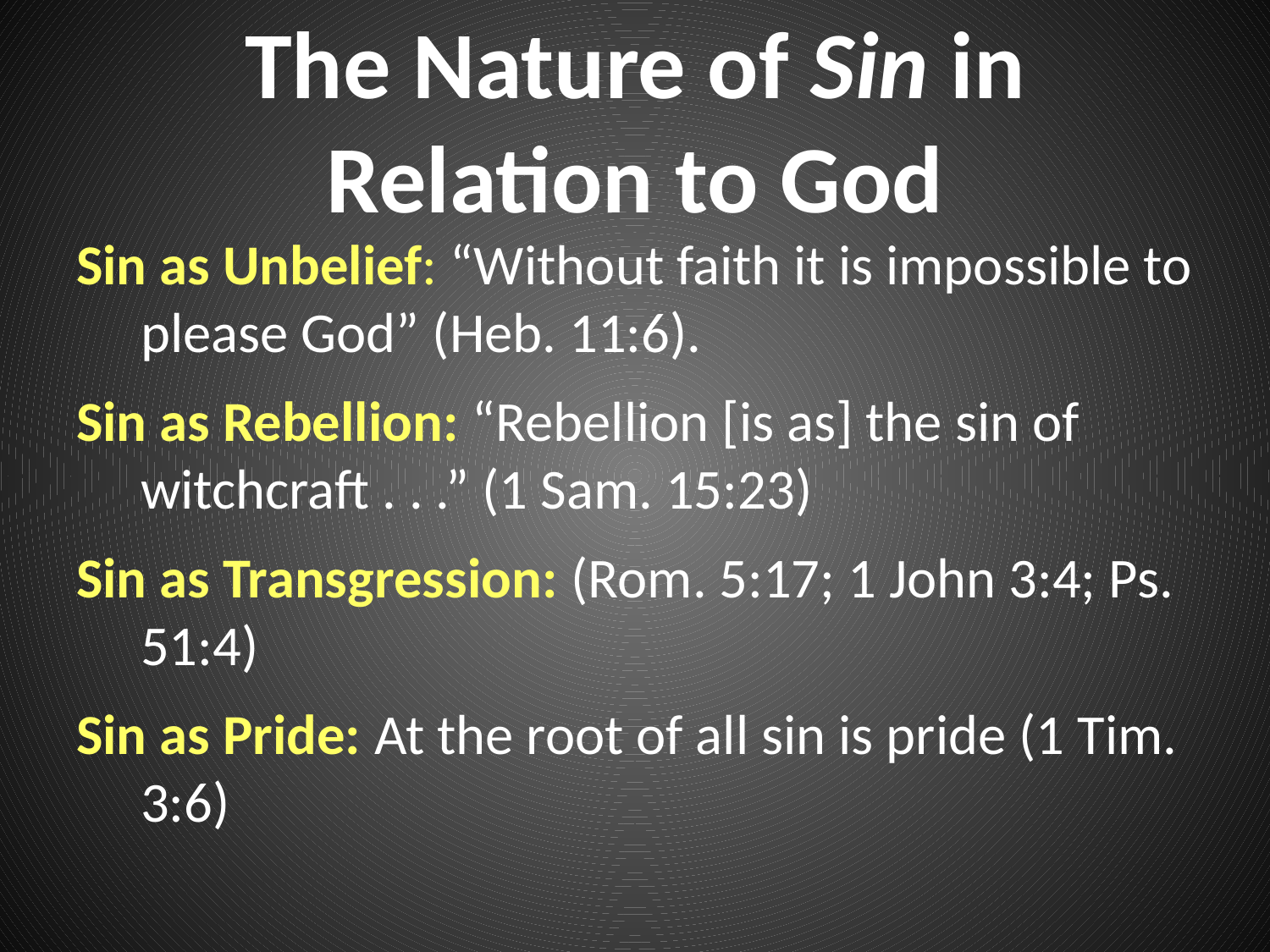

# The Nature of Sin in Relation to God
Sin as Unbelief: “Without faith it is impossible to please God” (Heb. 11:6).
Sin as Rebellion: “Rebellion [is as] the sin of witchcraft . . .” (1 Sam. 15:23)
Sin as Transgression: (Rom. 5:17; 1 John 3:4; Ps. 51:4)
Sin as Pride: At the root of all sin is pride (1 Tim. 3:6)